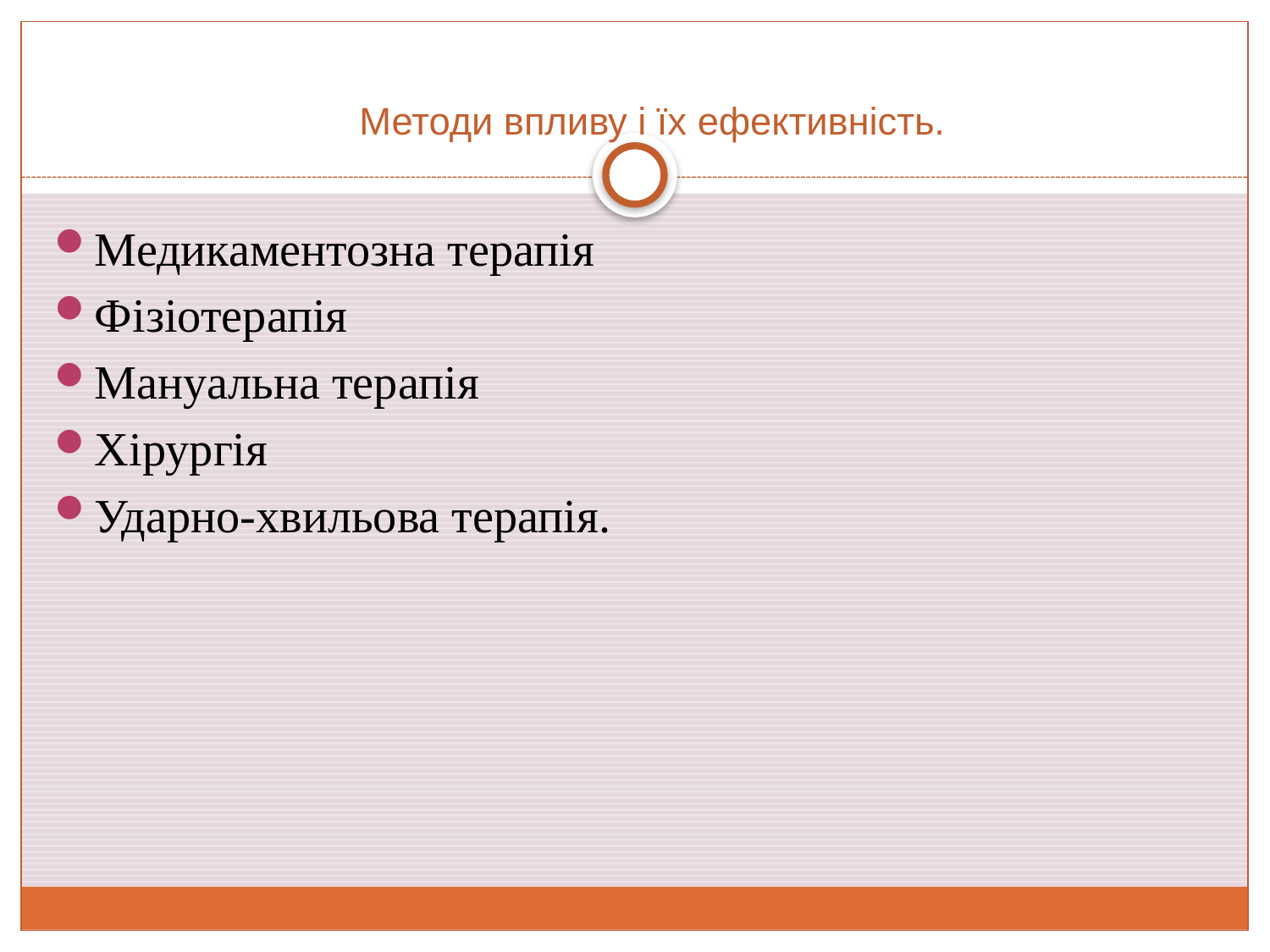

# Методи впливу і їх ефективність.
Медикаментозна терапія
Фізіотерапія
Мануальна терапія
Хірургія
Ударно-хвильова терапія.